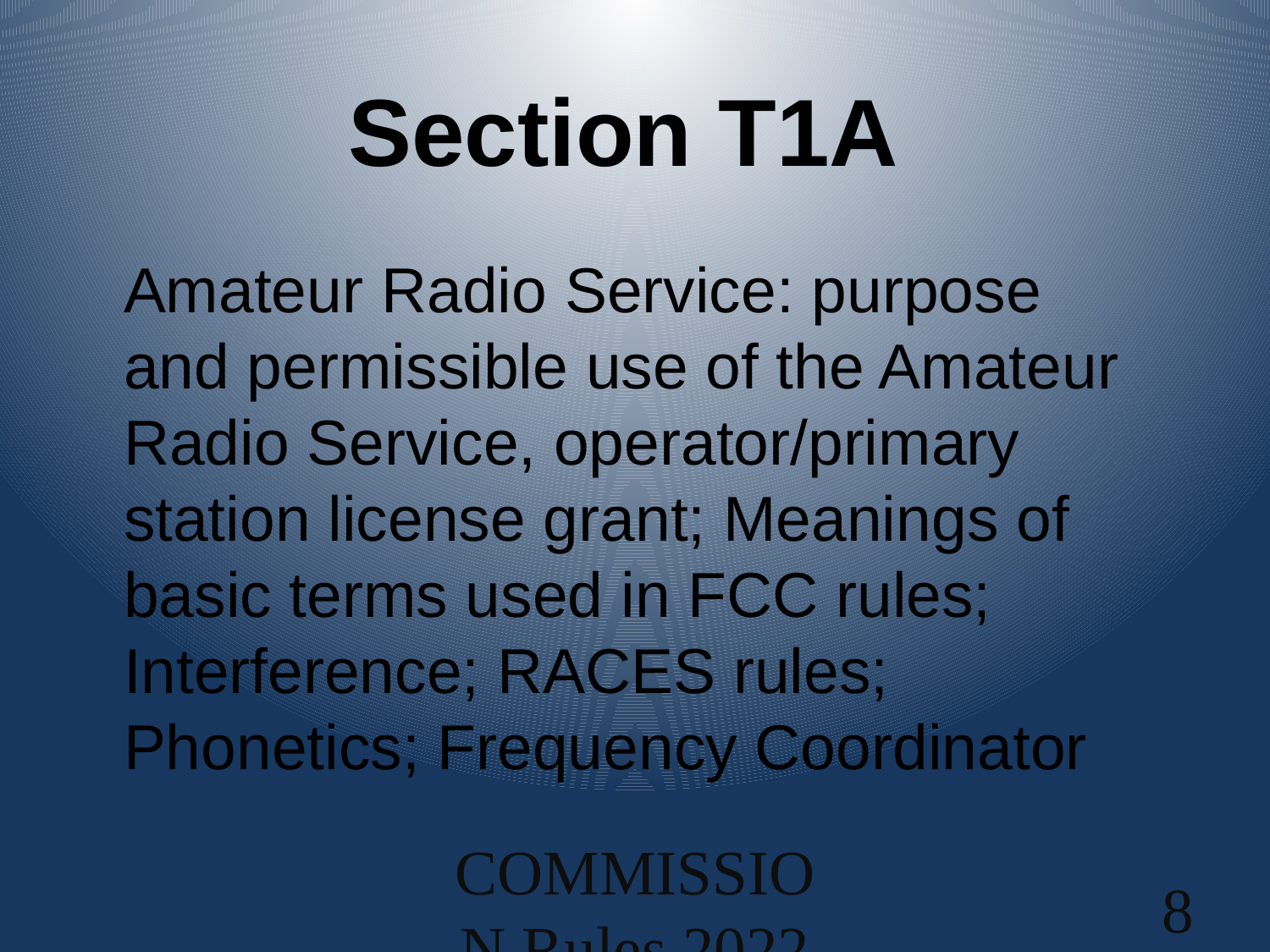

# Section T1A
Amateur Radio Service: purpose and permissible use of the Amateur Radio Service, operator/primary station license grant; Meanings of basic terms used in FCC rules; Interference; RACES rules; Phonetics; Frequency Coordinator
COMMISSION Rules 2022
8